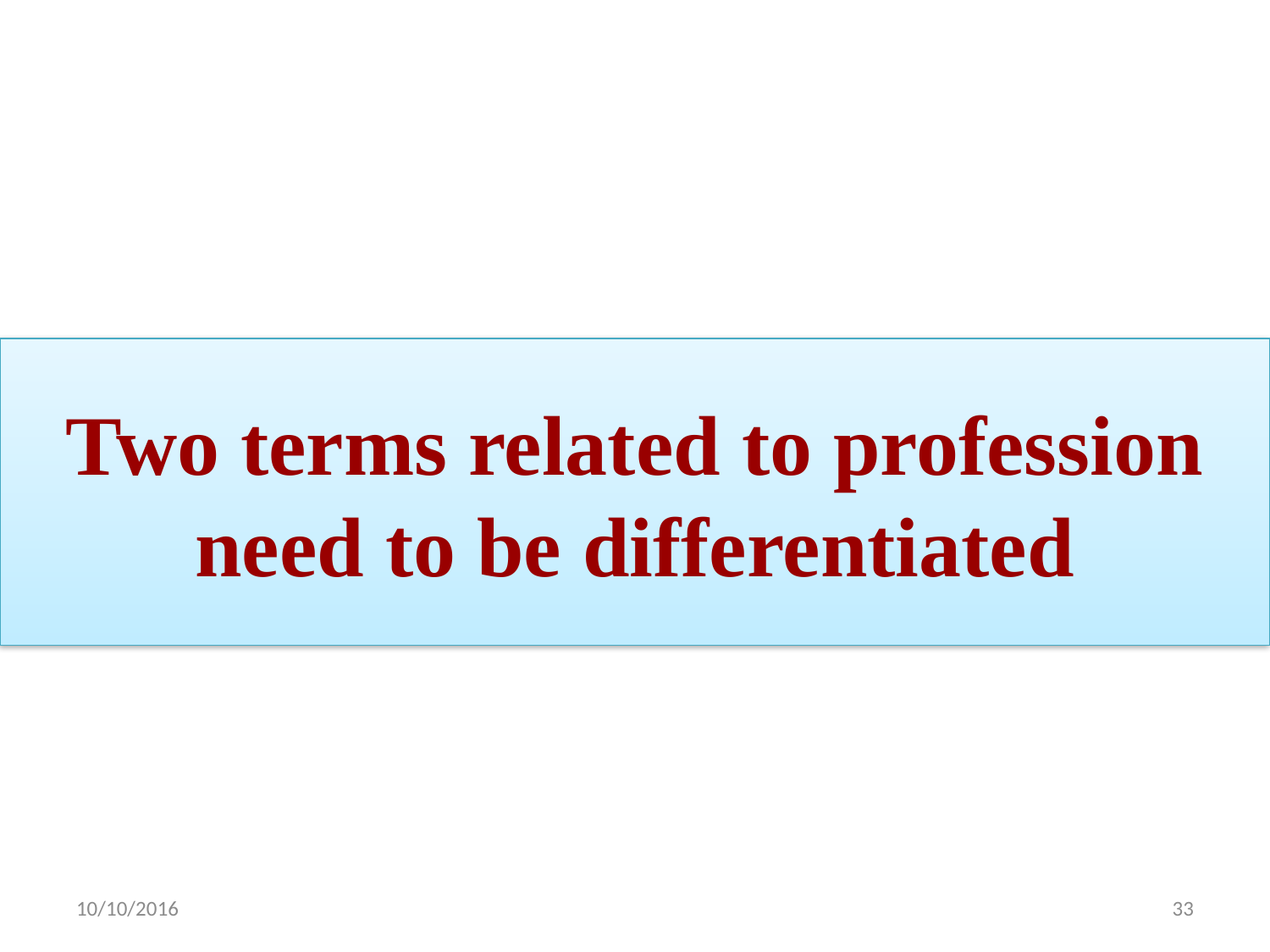

# Two terms related to profession need to be differentiated
10/10/2016
33